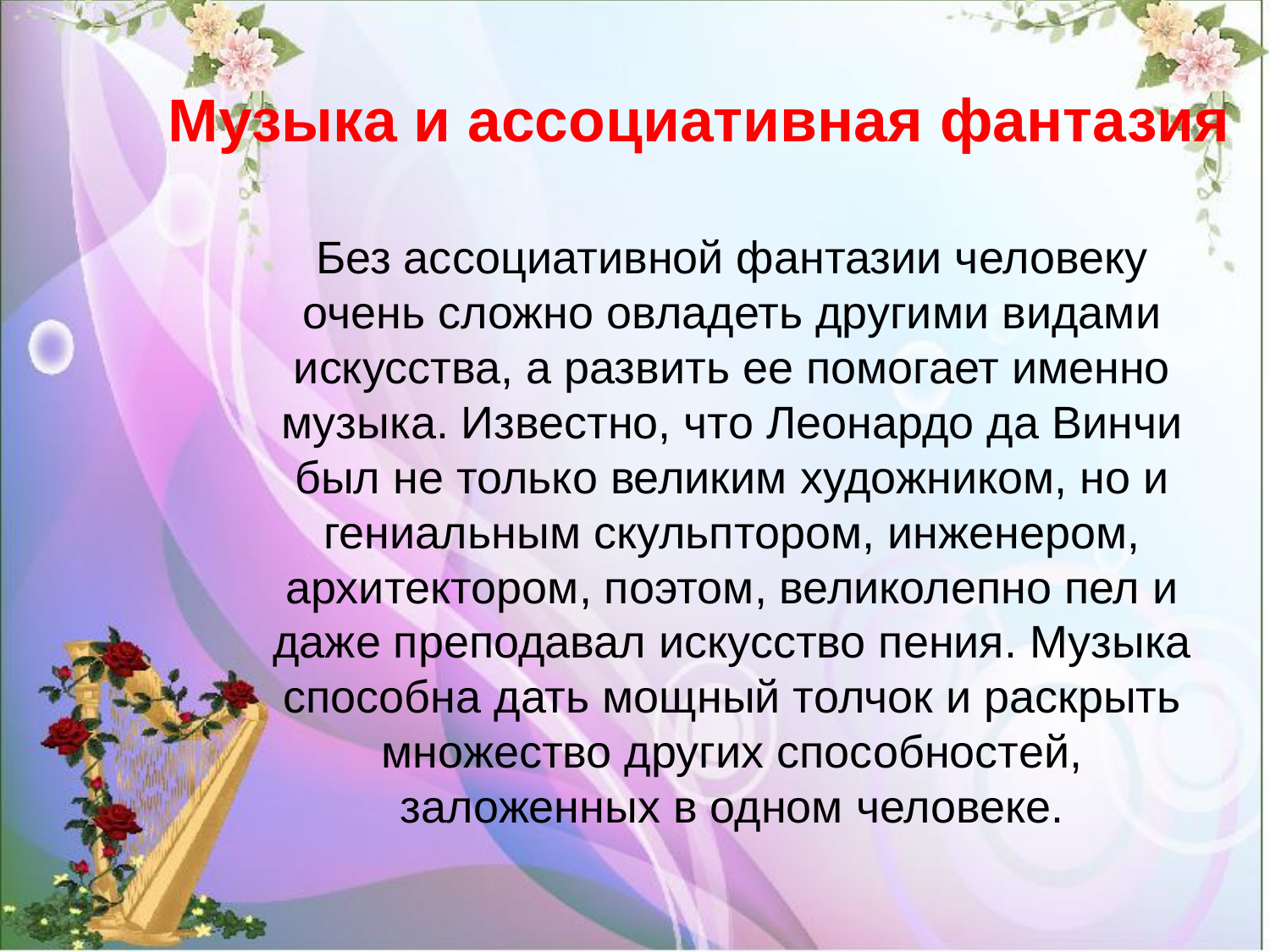

# Музыка и ассоциативная фантазия
Без ассоциативной фантазии человеку очень сложно овладеть другими видами искусства, а развить ее помогает именно музыка. Известно, что Леонардо да Винчи был не только великим художником, но и гениальным скульптором, инженером, архитектором, поэтом, великолепно пел и даже преподавал искусство пения. Музыка способна дать мощный толчок и раскрыть множество других способностей, заложенных в одном человеке.